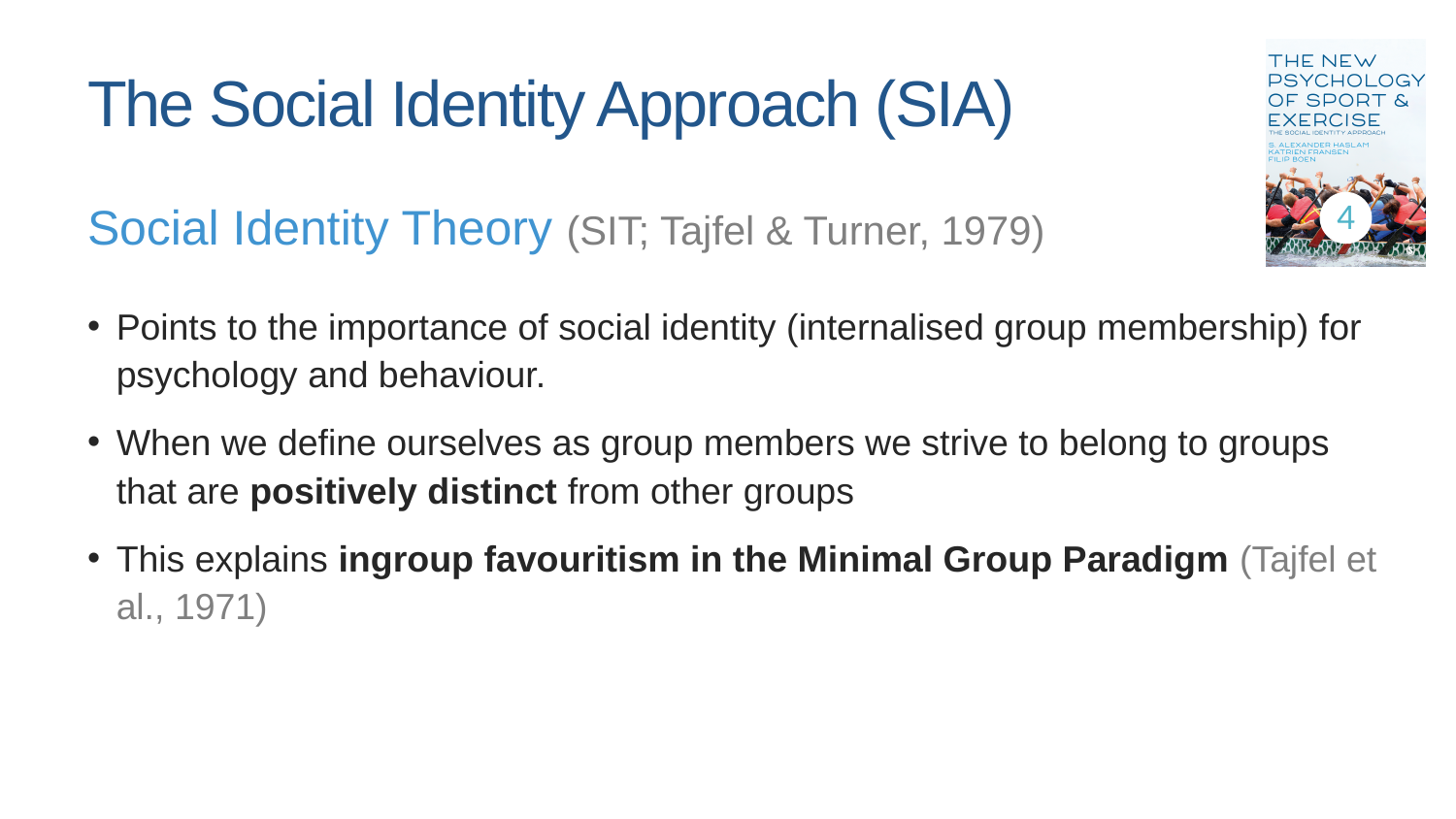

# The Social Identity Approach (SIA)
4
Social Identity Theory (SIT; Tajfel & Turner, 1979)
Points to the importance of social identity (internalised group membership) for psychology and behaviour.
When we define ourselves as group members we strive to belong to groups that are positively distinct from other groups
This explains ingroup favouritism in the Minimal Group Paradigm (Tajfel et al., 1971)